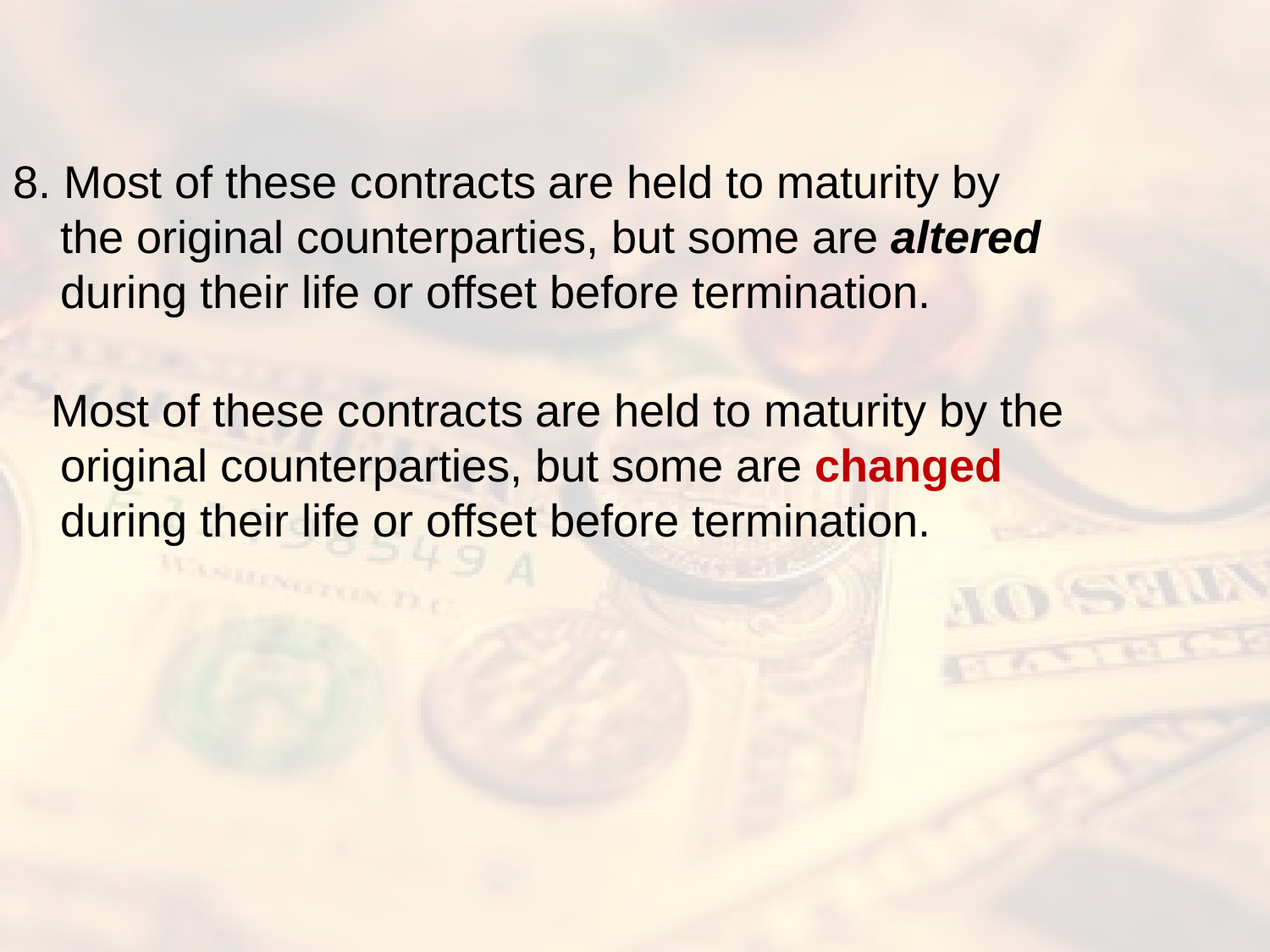

#
8. Most of these contracts are held to maturity by the original counterparties, but some are altered during their life or offset before termination.
   Most of these contracts are held to maturity by the original counterparties, but some are changed during their life or offset before termination.